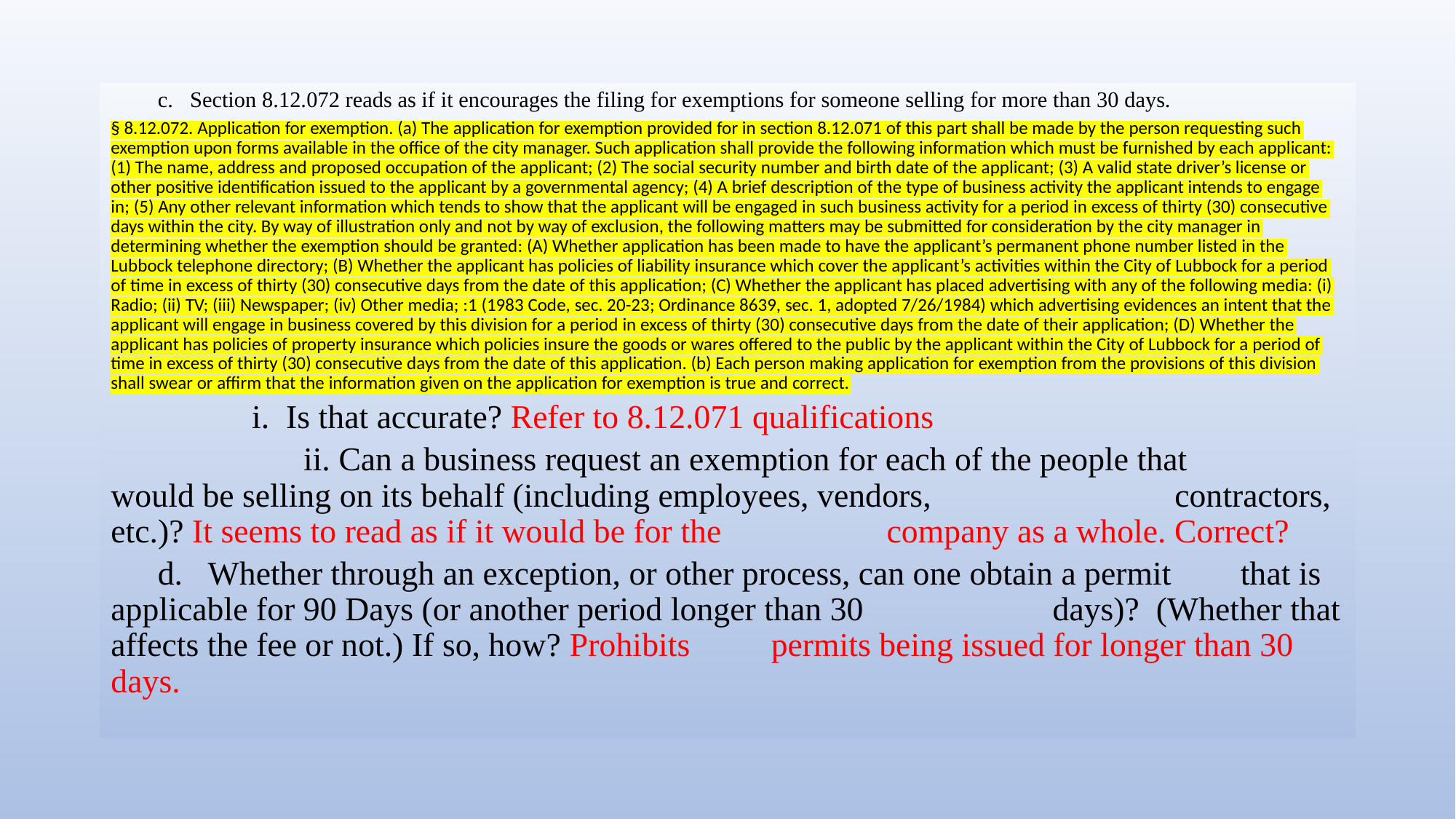

c.   Section 8.12.072 reads as if it encourages the filing for exemptions for someone selling for more than 30 days.
§ 8.12.072. Application for exemption. (a) The application for exemption provided for in section 8.12.071 of this part shall be made by the person requesting such exemption upon forms available in the office of the city manager. Such application shall provide the following information which must be furnished by each applicant: (1) The name, address and proposed occupation of the applicant; (2) The social security number and birth date of the applicant; (3) A valid state driver’s license or other positive identification issued to the applicant by a governmental agency; (4) A brief description of the type of business activity the applicant intends to engage in; (5) Any other relevant information which tends to show that the applicant will be engaged in such business activity for a period in excess of thirty (30) consecutive days within the city. By way of illustration only and not by way of exclusion, the following matters may be submitted for consideration by the city manager in determining whether the exemption should be granted: (A) Whether application has been made to have the applicant’s permanent phone number listed in the Lubbock telephone directory; (B) Whether the applicant has policies of liability insurance which cover the applicant’s activities within the City of Lubbock for a period of time in excess of thirty (30) consecutive days from the date of this application; (C) Whether the applicant has placed advertising with any of the following media: (i) Radio; (ii) TV; (iii) Newspaper; (iv) Other media; :1 (1983 Code, sec. 20-23; Ordinance 8639, sec. 1, adopted 7/26/1984) which advertising evidences an intent that the applicant will engage in business covered by this division for a period in excess of thirty (30) consecutive days from the date of their application; (D) Whether the applicant has policies of property insurance which policies insure the goods or wares offered to the public by the applicant within the City of Lubbock for a period of time in excess of thirty (30) consecutive days from the date of this application. (b) Each person making application for exemption from the provisions of this division shall swear or affirm that the information given on the application for exemption is true and correct.
                       	i.  Is that accurate? Refer to 8.12.071 qualifications
                       ii. Can a business request an exemption for each of the people that 			   would be selling on its behalf (including employees, vendors,              	               contractors, etc.)? It seems to read as if it would be for the 	       		   company as a whole. Correct?
	d.   Whether through an exception, or other process, can one obtain a permit 	      that is applicable for 90 Days (or another period longer than 30 	   	  	      days)?  (Whether that affects the fee or not.) If so, how? Prohibits 		      permits being issued for longer than 30 days.